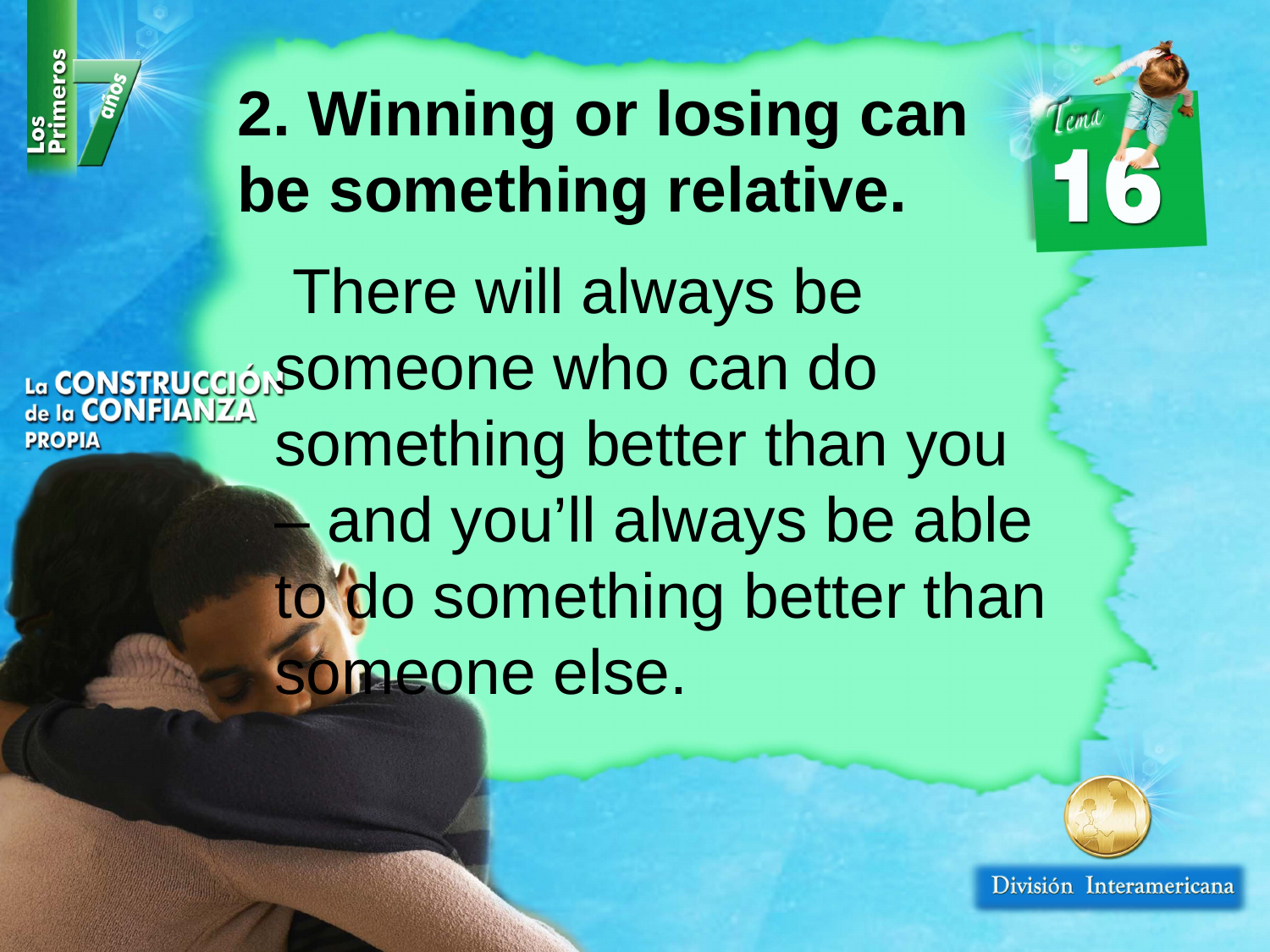

2. Winning or losing can be something relative.

 There will always be someone who can do something better than you – and you’ll always be able to do something better than someone else.